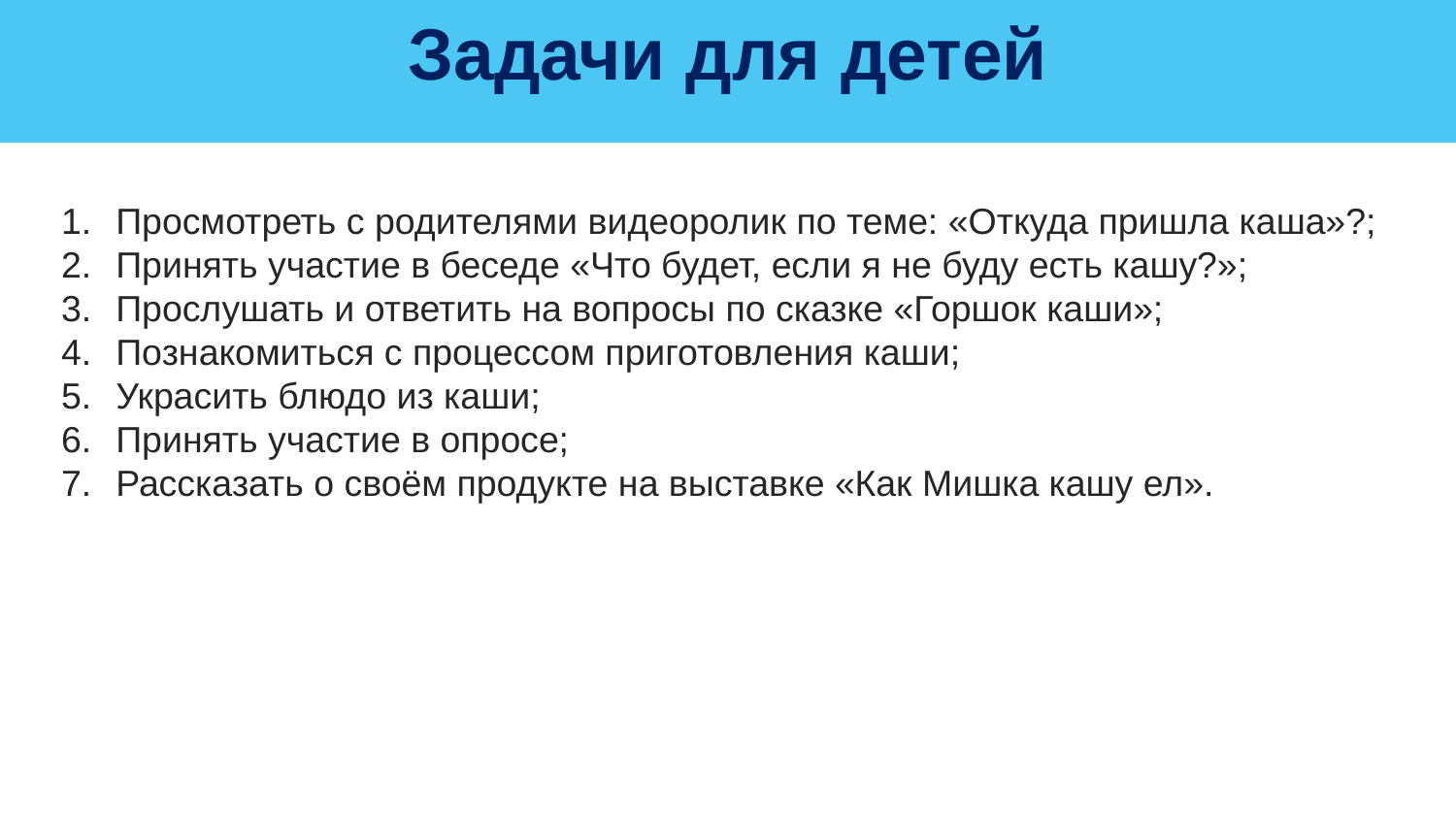

Задачи для детей
Просмотреть с родителями видеоролик по теме: «Откуда пришла каша»?;
Принять участие в беседе «Что будет, если я не буду есть кашу?»;
Прослушать и ответить на вопросы по сказке «Горшок каши»;
Познакомиться с процессом приготовления каши;
Украсить блюдо из каши;
Принять участие в опросе;
Рассказать о своём продукте на выставке «Как Мишка кашу ел».
OUR MISSION